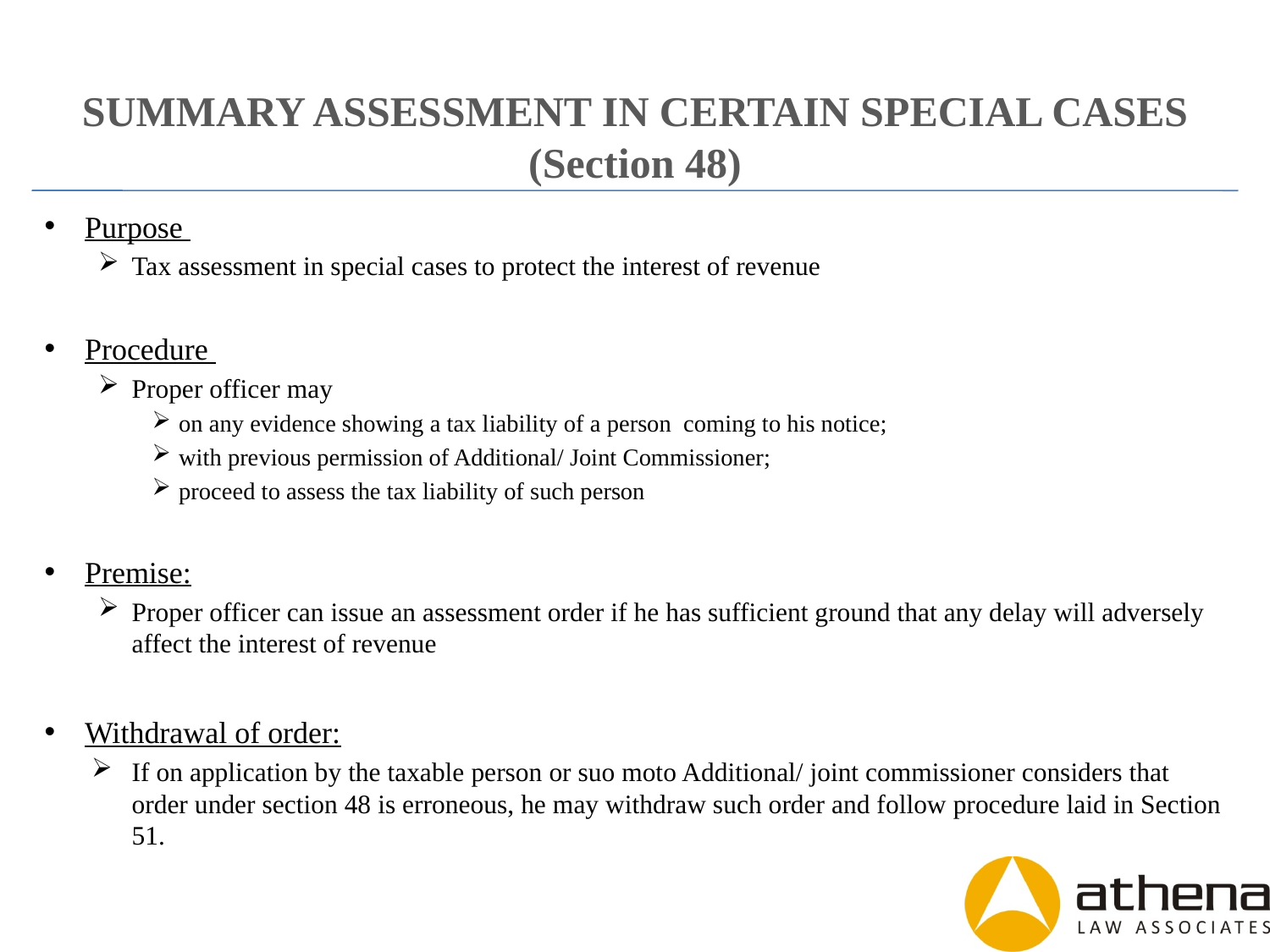

# SUMMARY ASSESSMENT IN CERTAIN SPECIAL CASES (Section 48)
Purpose
Tax assessment in special cases to protect the interest of revenue

Procedure
Proper officer may
on any evidence showing a tax liability of a person  coming to his notice;
with previous permission of Additional/ Joint Commissioner;
proceed to assess the tax liability of such person

Premise:
Proper officer can issue an assessment order if he has sufficient ground that any delay will adversely affect the interest of revenue

Withdrawal of order:
If on application by the taxable person or suo moto Additional/ joint commissioner considers that order under section 48 is erroneous, he may withdraw such order and follow procedure laid in Section 51.